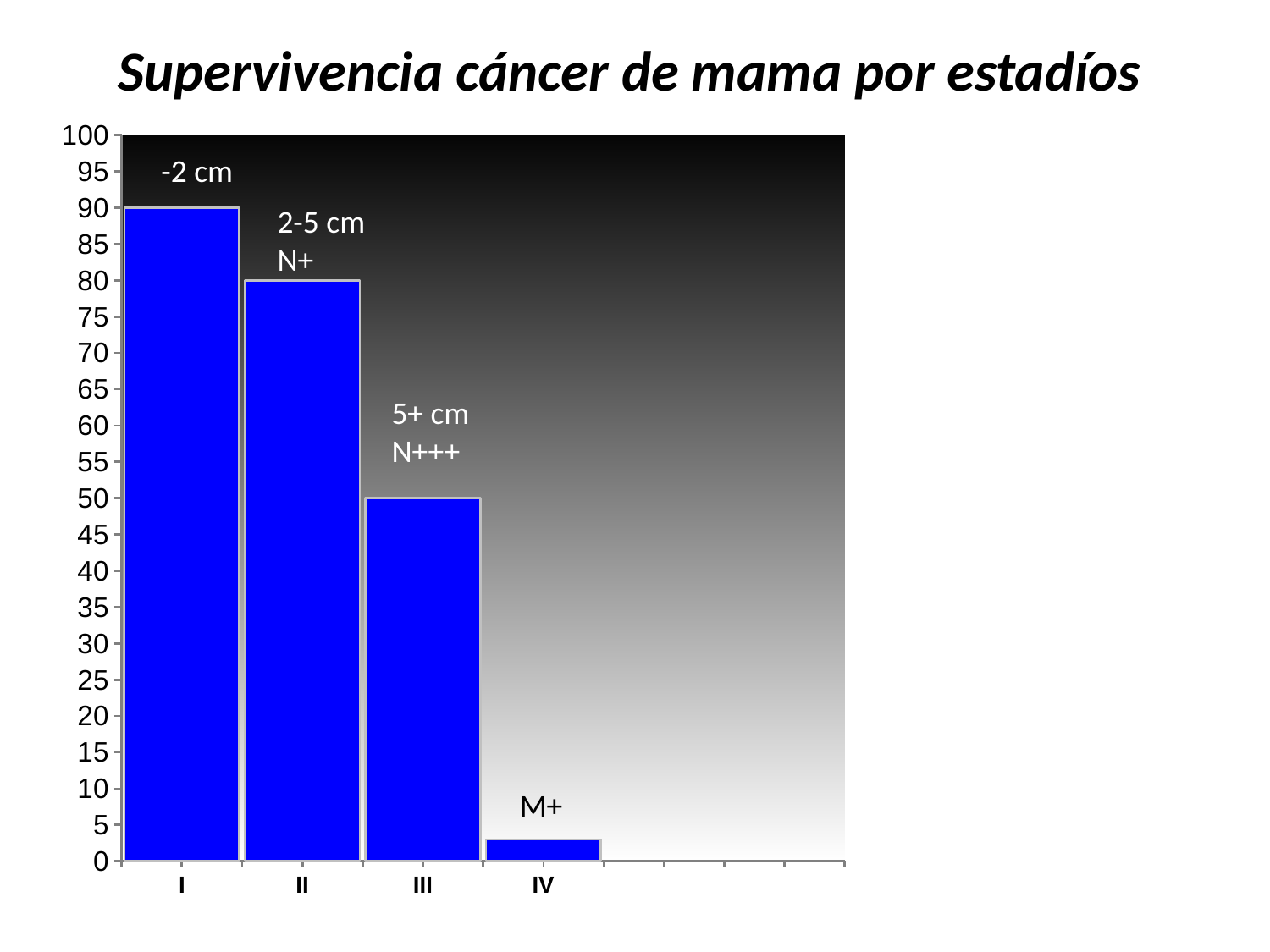

# Supervivencia cáncer de mama por estadíos

### Chart

| Category | Histogram | Line |
|---|---|---|
| I | 90.0 | None |
| II | 80.0 | None |
| III | 50.0 | None |
| IV | 3.0 | None |
-2 cm
2-5 cm
N+
5+ cm
N+++
M+